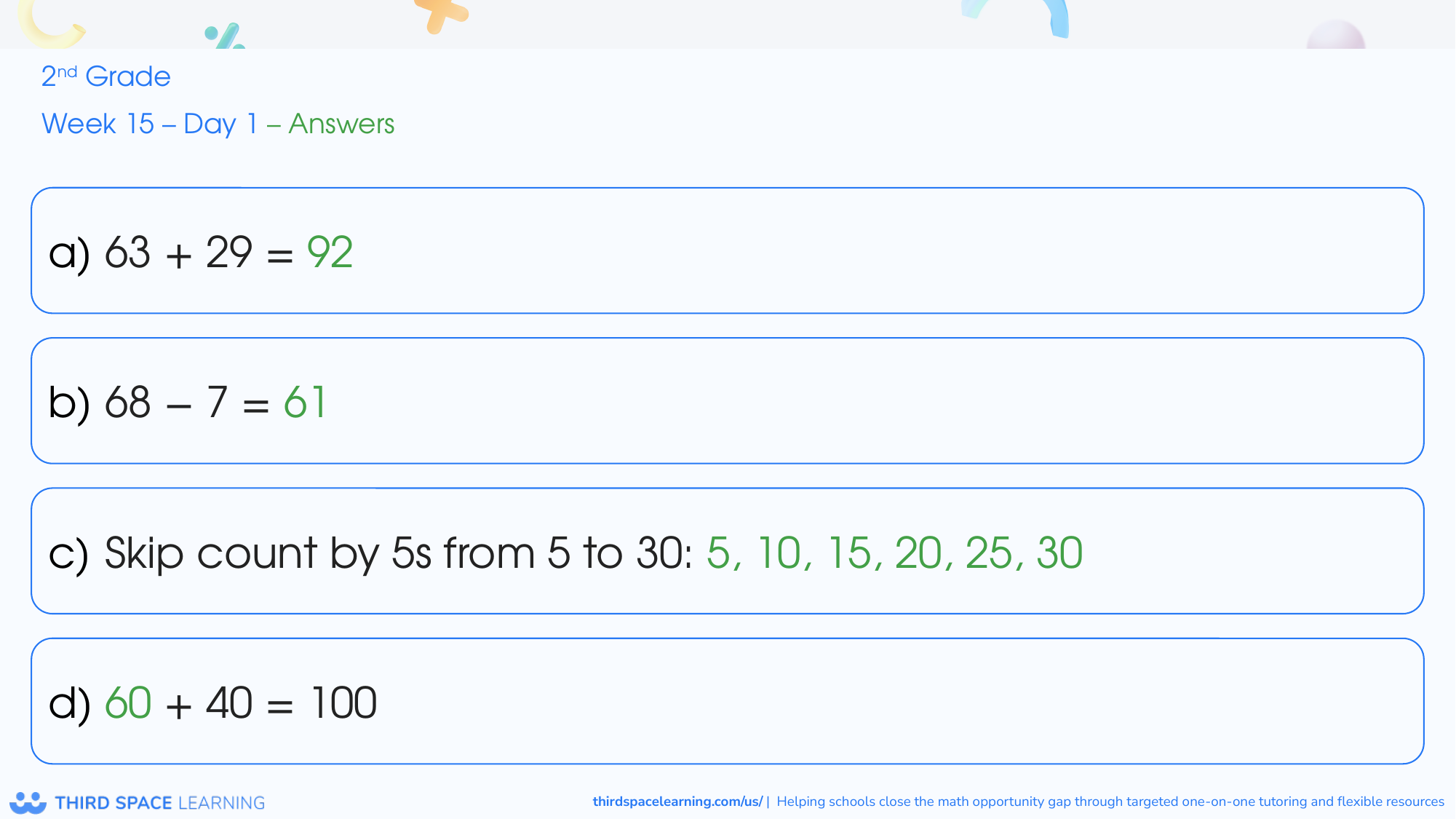

2nd Grade
Week 15 – Day 1 – Answers
63 + 29 = 92
68 − 7 = 61
Skip count by 5s from 5 to 30: 5, 10, 15, 20, 25, 30
60 + 40 = 100